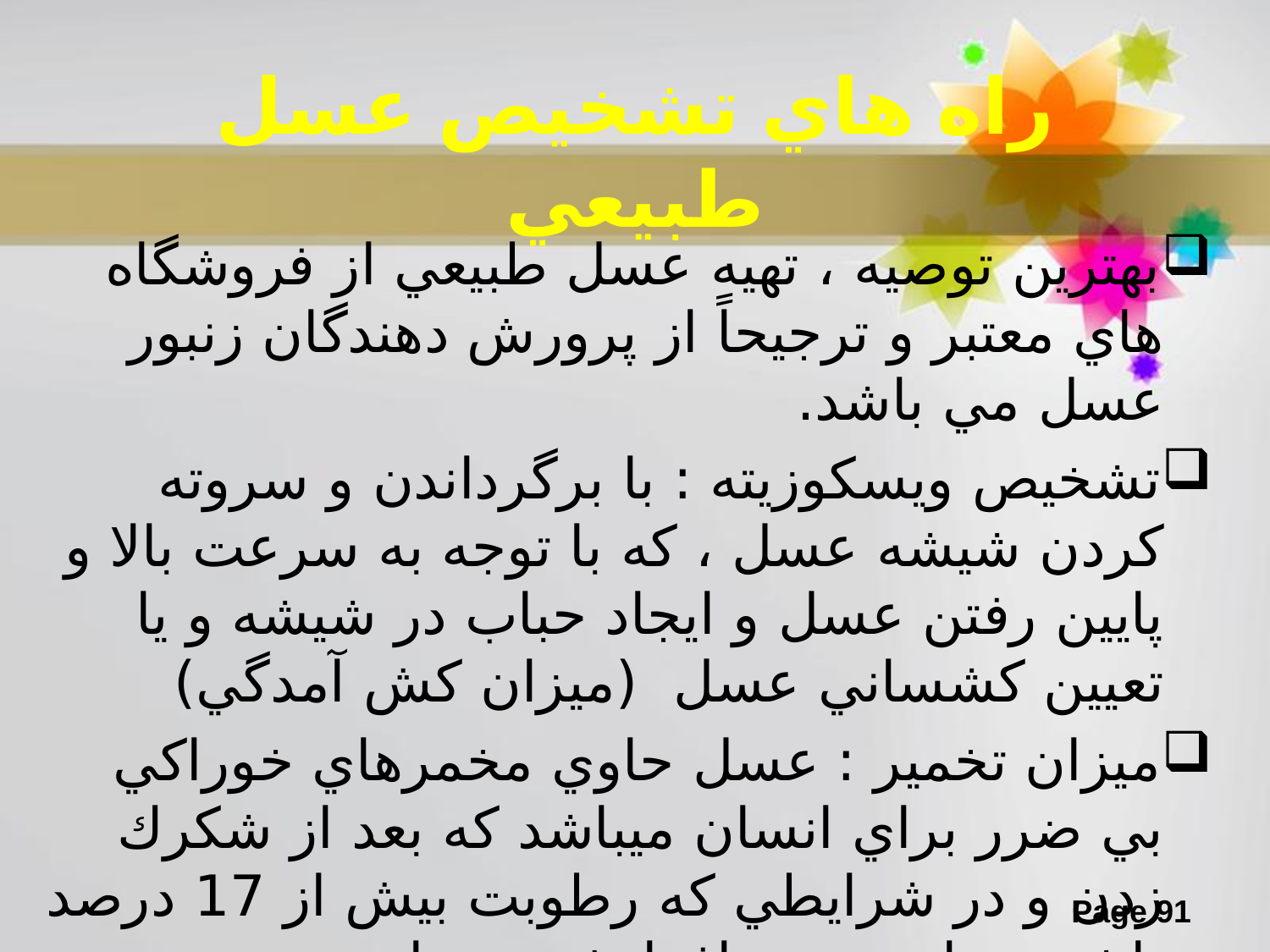

# راه هاي تشخيص عسل طبيعي
بهترين توصيه ، تهيه عسل طبيعي از فروشگاه هاي معتبر و ترجيحاً از پرورش دهندگان زنبور عسل مي باشد.
تشخيص ويسكوزيته : با برگرداندن و سروته كردن شيشه عسل ، كه با توجه به سرعت بالا و پايين رفتن عسل و ايجاد حباب در شيشه و يا تعيين كشساني عسل  (ميزان كش آمدگي)
ميزان تخمير : عسل حاوي مخمرهاي خوراكي بي ضرر براي انسان ميباشد كه بعد از شكرك زدن و در شرايطي كه رطوبت بيش از 17 درصد باشد ميزان تخمير افزايش مي يابد .